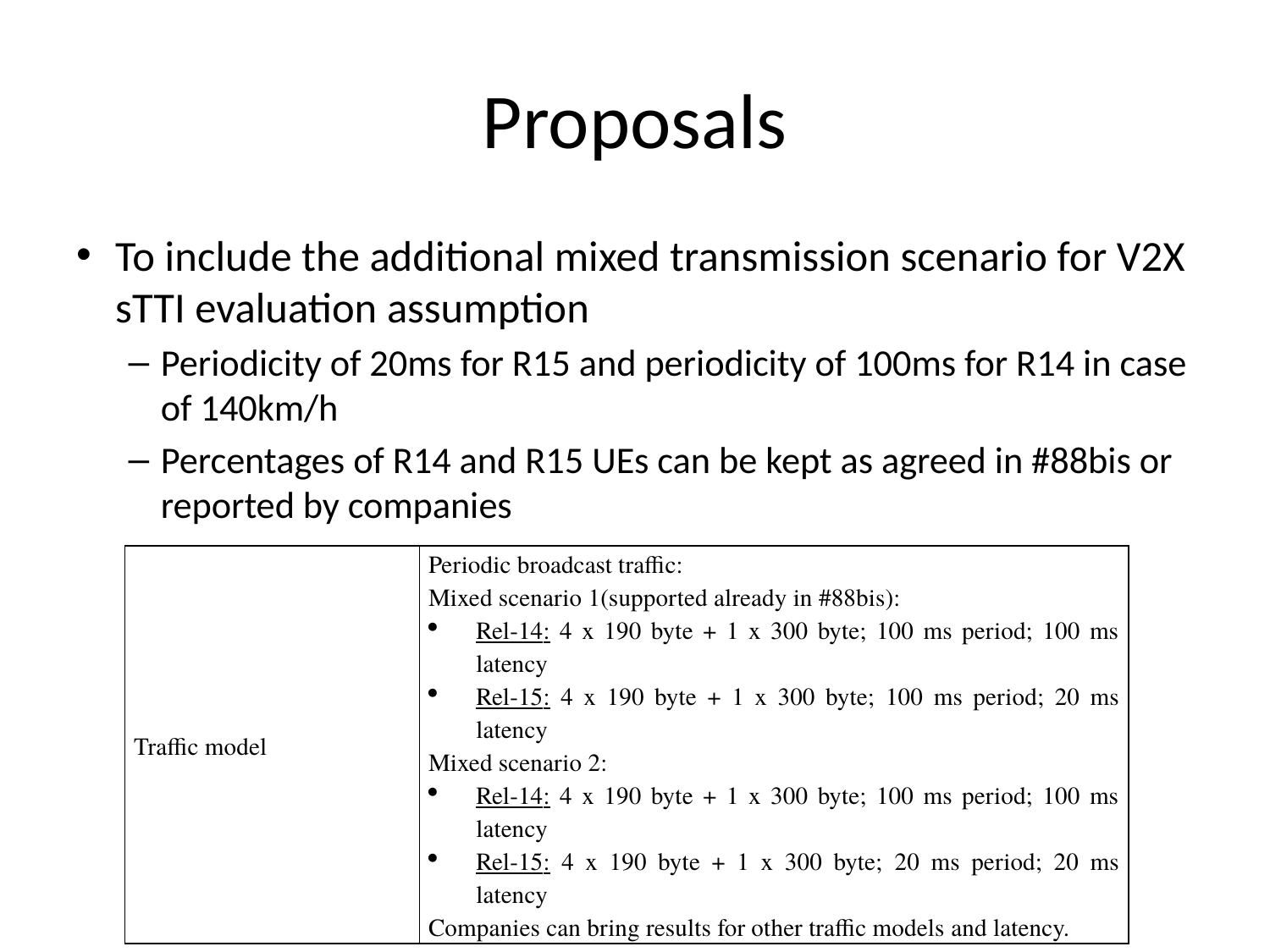

# Proposals
To include the additional mixed transmission scenario for V2X sTTI evaluation assumption
Periodicity of 20ms for R15 and periodicity of 100ms for R14 in case of 140km/h
Percentages of R14 and R15 UEs can be kept as agreed in #88bis or reported by companies

| Traffic model | Periodic broadcast traffic: Mixed scenario 1(supported already in #88bis): Rel-14: 4 x 190 byte + 1 x 300 byte; 100 ms period; 100 ms latency Rel-15: 4 x 190 byte + 1 x 300 byte; 100 ms period; 20 ms latency Mixed scenario 2: Rel-14: 4 x 190 byte + 1 x 300 byte; 100 ms period; 100 ms latency Rel-15: 4 x 190 byte + 1 x 300 byte; 20 ms period; 20 ms latency Companies can bring results for other traffic models and latency. |
| --- | --- |